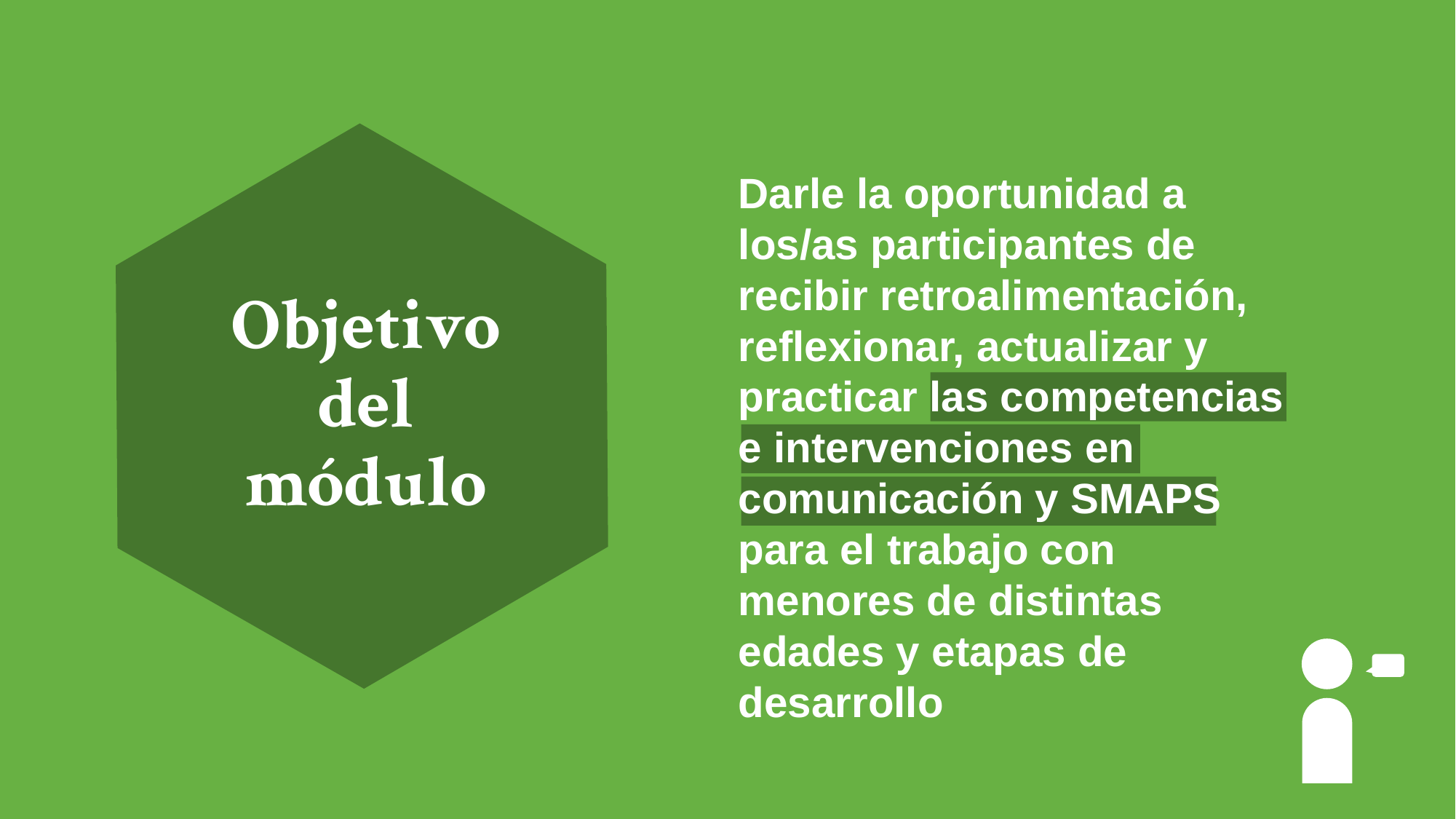

Darle la oportunidad a los/as participantes de recibir retroalimentación, reflexionar, actualizar y practicar las competencias e intervenciones en comunicación y SMAPS para el trabajo con menores de distintas edades y etapas de desarrollo
# Objetivo del módulo